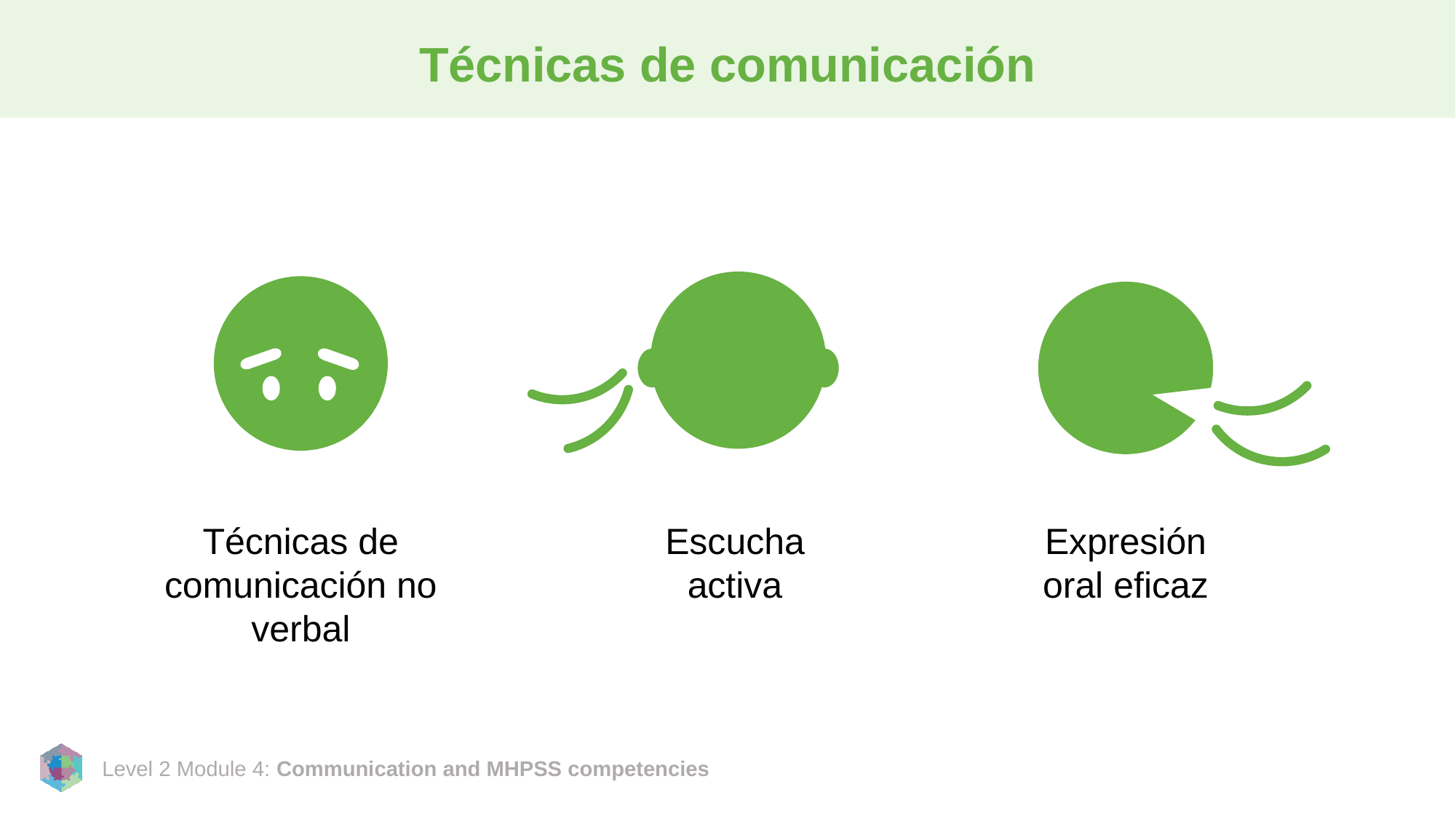

# Técnicas de comunicación

Técnicas de comunicación no verbal
Escucha activa
Expresión oral eficaz